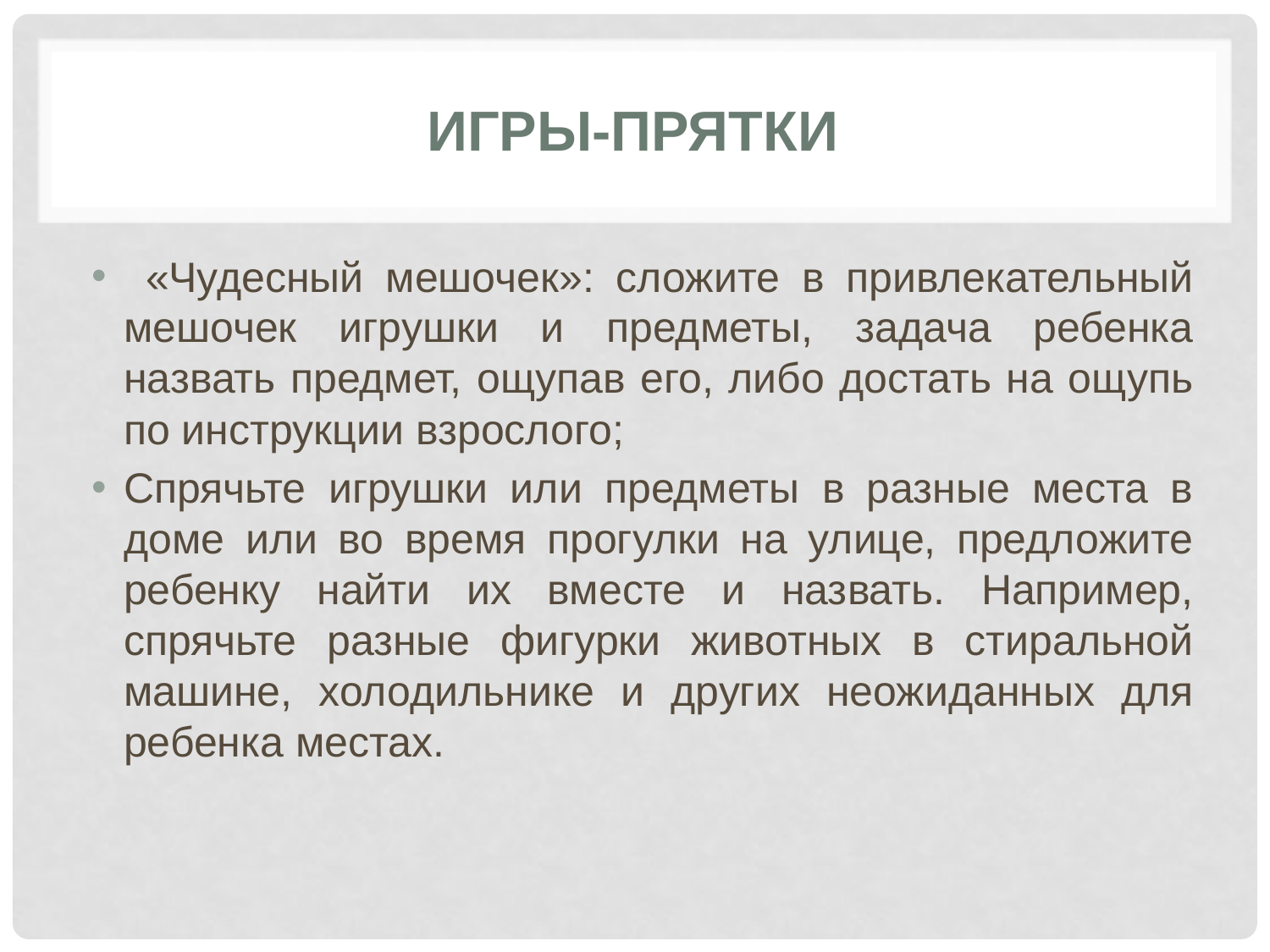

# Игры-прятки
 «Чудесный мешочек»: сложите в привлекательный мешочек игрушки и предметы, задача ребенка назвать предмет, ощупав его, либо достать на ощупь по инструкции взрослого;
Спрячьте игрушки или предметы в разные места в доме или во время прогулки на улице, предложите ребенку найти их вместе и назвать. Например, спрячьте разные фигурки животных в стиральной машине, холодильнике и других неожиданных для ребенка местах.